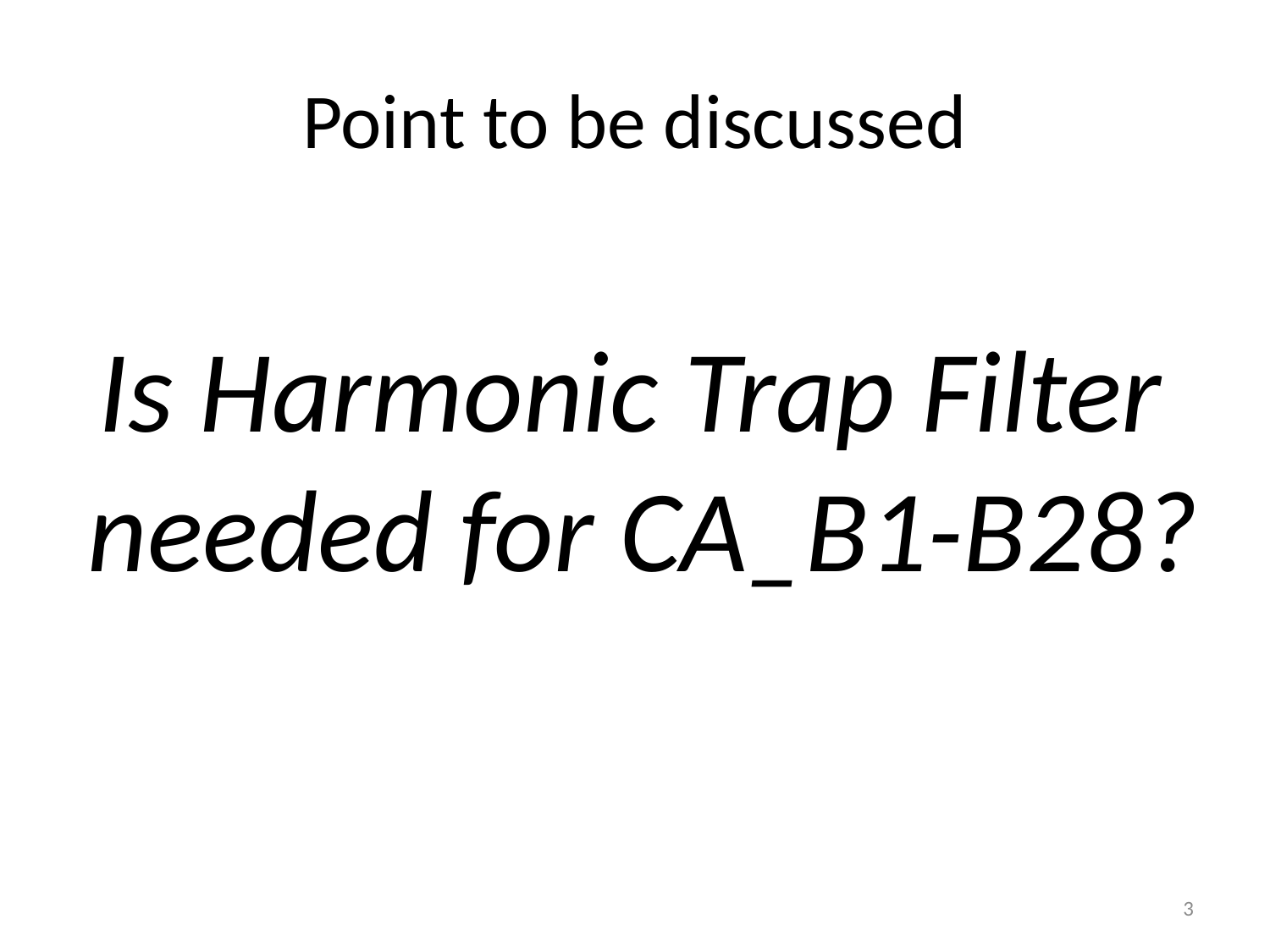

# Point to be discussed
Is Harmonic Trap Filter  needed for CA_B1-B28?

3